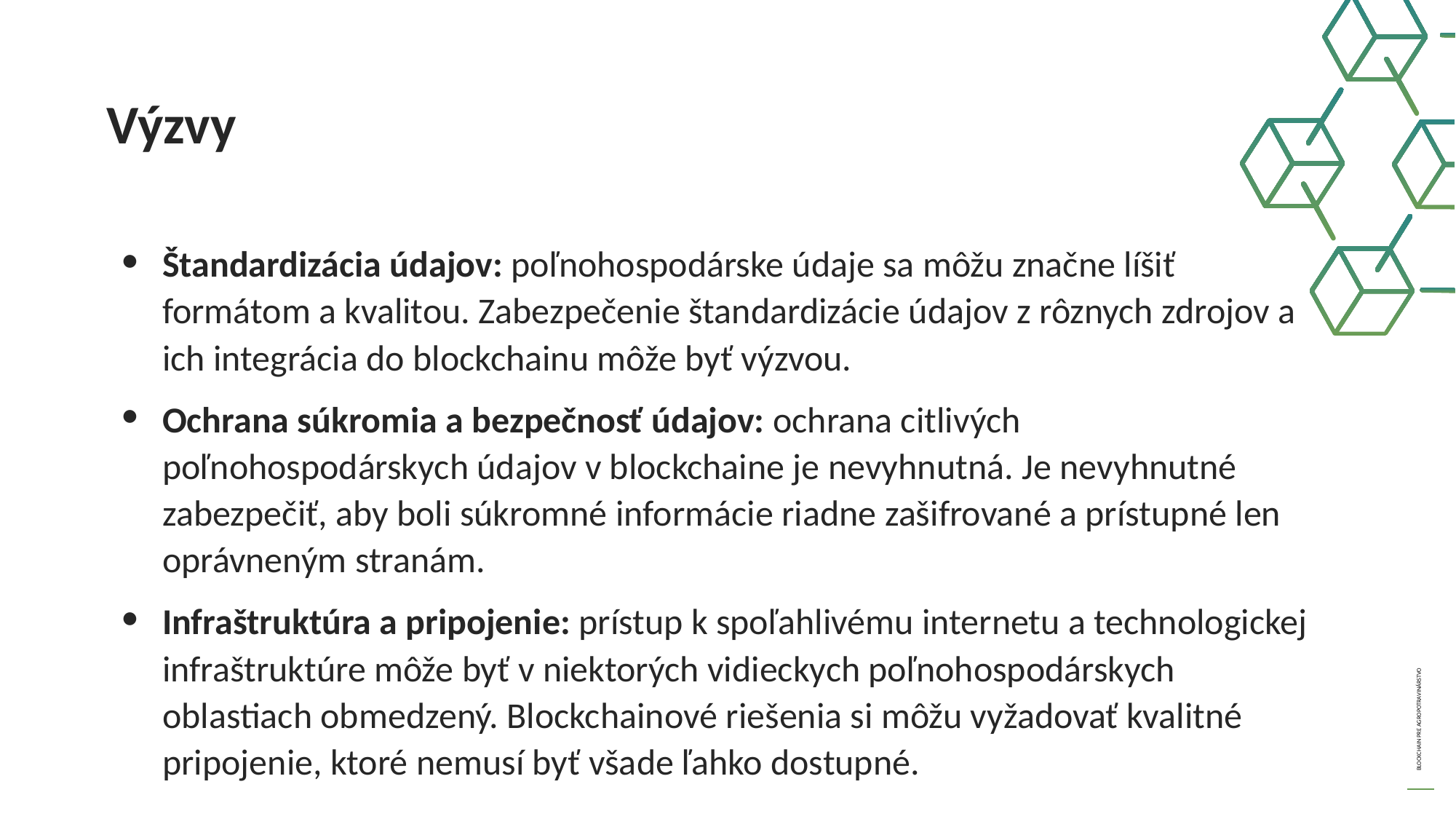

Výzvy
Štandardizácia údajov: poľnohospodárske údaje sa môžu značne líšiť formátom a kvalitou. Zabezpečenie štandardizácie údajov z rôznych zdrojov a ich integrácia do blockchainu môže byť výzvou.
Ochrana súkromia a bezpečnosť údajov: ochrana citlivých poľnohospodárskych údajov v blockchaine je nevyhnutná. Je nevyhnutné zabezpečiť, aby boli súkromné informácie riadne zašifrované a prístupné len oprávneným stranám.
Infraštruktúra a pripojenie: prístup k spoľahlivému internetu a technologickej infraštruktúre môže byť v niektorých vidieckych poľnohospodárskych oblastiach obmedzený. Blockchainové riešenia si môžu vyžadovať kvalitné pripojenie, ktoré nemusí byť všade ľahko dostupné.